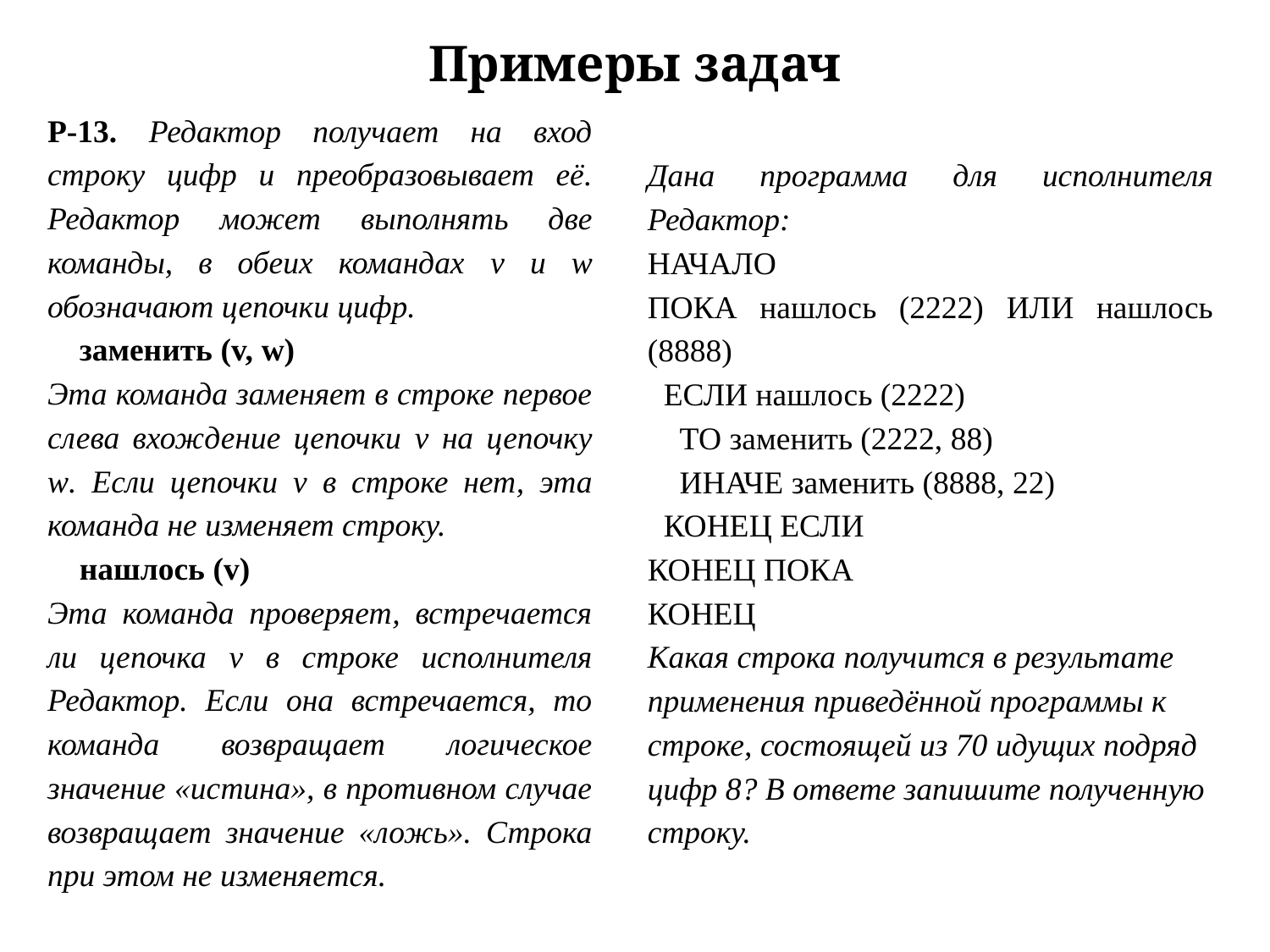

Примеры задач
Р-13. Редактор получает на вход строку цифр и преобразовывает её. Редактор может выполнять две команды, в обеих командах v и w обозначают цепочки цифр.
    заменить (v, w)
Эта команда заменяет в строке первое слева вхождение цепочки v на цепочку w. Если цепочки v в строке нет, эта команда не изменяет строку.
    нашлось (v)
Эта команда проверяет, встречается ли цепочка v в строке исполнителя Редактор. Если она встречается, то команда возвращает логическое значение «истина», в противном случае возвращает значение «ложь». Строка при этом не изменяется.
Дана программа для исполнителя Редактор:
НАЧАЛО
ПОКА нашлось (2222) ИЛИ нашлось (8888)
  ЕСЛИ нашлось (2222)
    ТО заменить (2222, 88)
    ИНАЧЕ заменить (8888, 22)
  КОНЕЦ ЕСЛИ
КОНЕЦ ПОКА
КОНЕЦ
Какая строка получится в результате применения приведённой программы к строке, состоящей из 70 идущих подряд цифр 8? В ответе запишите полученную строку.